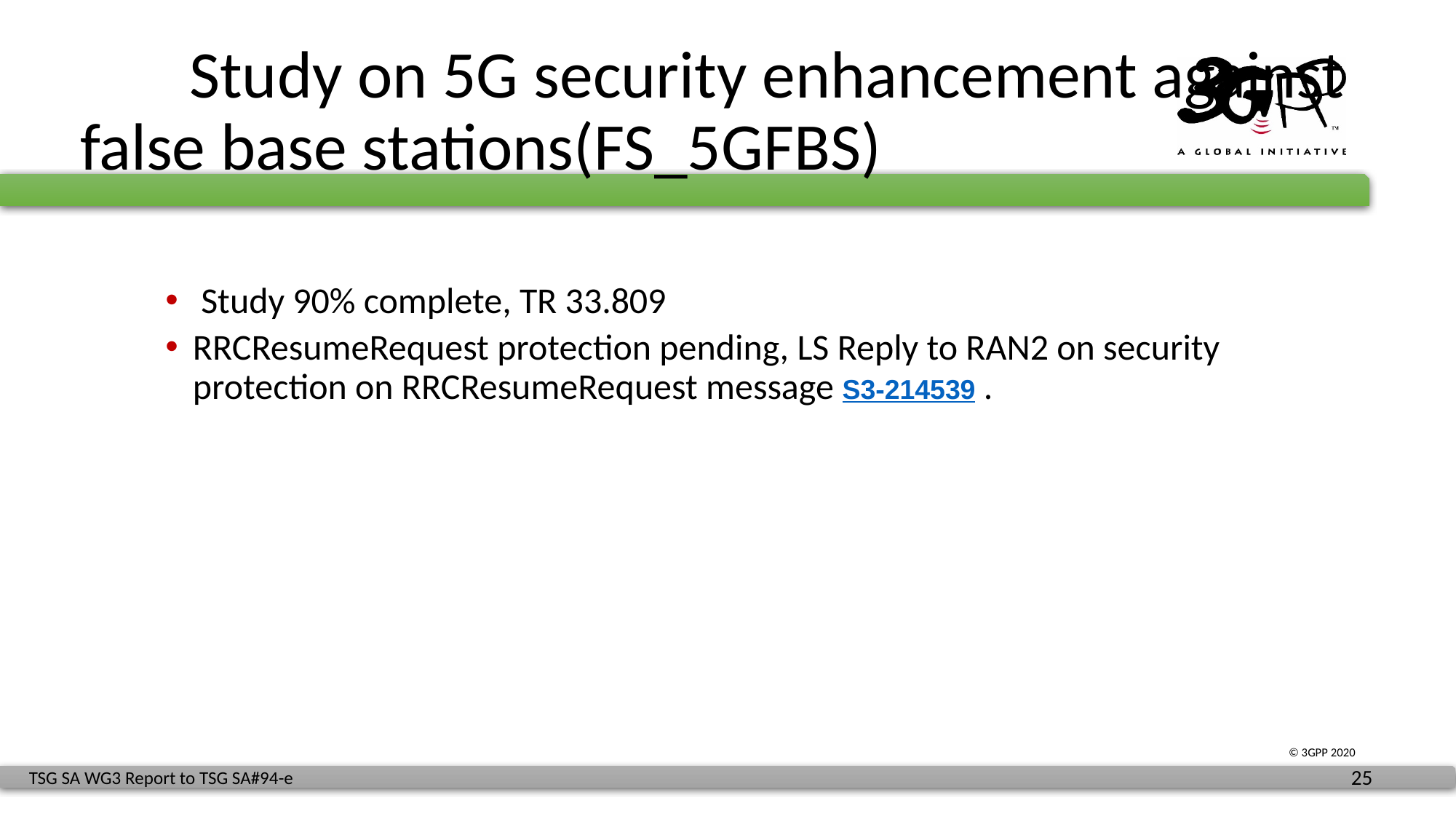

# Study on 5G security enhancement against false base stations(FS_5GFBS)

 Study 90% complete, TR 33.809
RRCResumeRequest protection pending, LS Reply to RAN2 on security protection on RRCResumeRequest message S3-214539 .